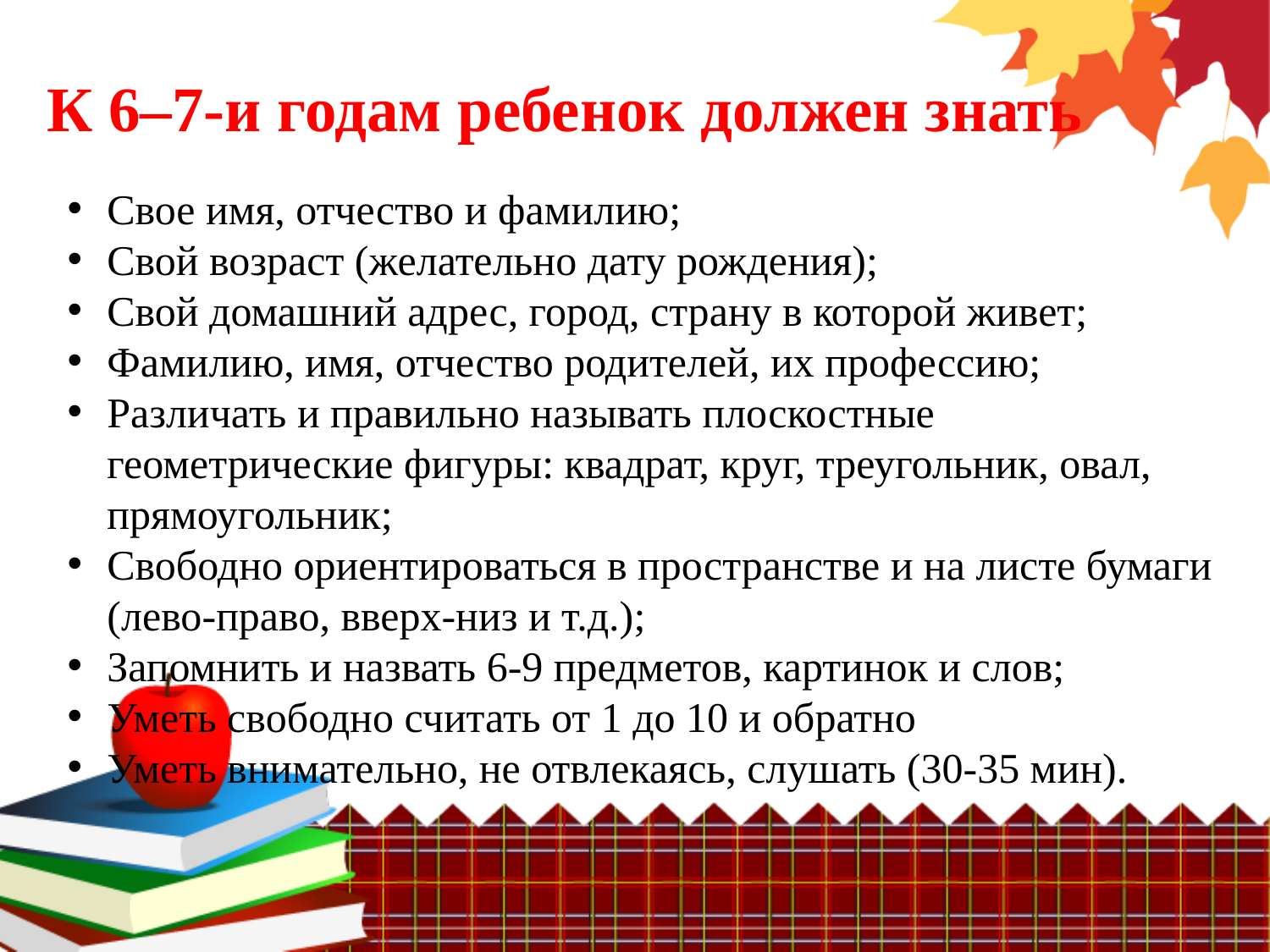

К 6–7-и годам ребенок должен знать
#
Свое имя, отчество и фамилию;
Свой возраст (желательно дату рождения);
Свой домашний адрес, город, страну в которой живет;
Фамилию, имя, отчество родителей, их профессию;
Различать и правильно называть плоскостные геометрические фигуры: квадрат, круг, треугольник, овал, прямоугольник;
Свободно ориентироваться в пространстве и на листе бумаги (лево-право, вверх-низ и т.д.);
Запомнить и назвать 6-9 предметов, картинок и слов;
Уметь свободно считать от 1 до 10 и обратно
Уметь внимательно, не отвлекаясь, слушать (30-35 мин).